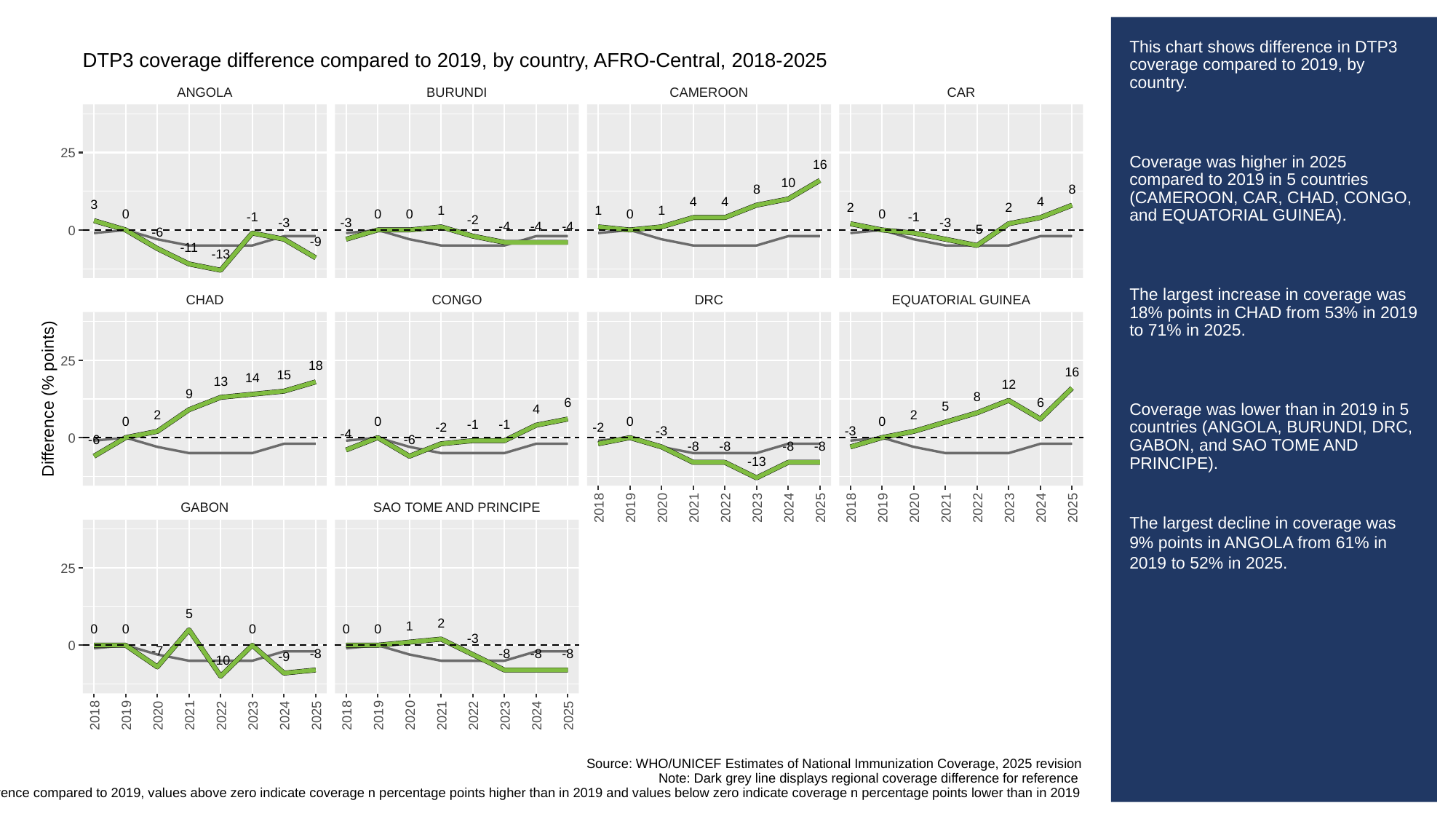

# This chart shows difference in DTP3 coverage compared to 2019, by country.

Coverage was higher in 2025 compared to 2019 in 5 countries (CAMEROON, CAR, CHAD, CONGO, and EQUATORIAL GUINEA).

The largest increase in coverage was 18% points in CHAD from 53% in 2019 to 71% in 2025.

Coverage was lower than in 2019 in 5 countries (ANGOLA, BURUNDI, DRC, GABON, and SAO TOME AND PRINCIPE).

The largest decline in coverage was 9% points in ANGOLA from 61% in 2019 to 52% in 2025.

DTP3 coverage difference compared to 2019, by country, AFRO-Central, 2018-2025
ANGOLA
BURUNDI
CAMEROON
CAR

25

16
10

8
8

4
4
4
3
2
2

1
1
1
0
0
0
0
0
-1
-1
-2
-3
-3
-3

-4
-4
-4
-5
0

-6

-9
-11
-13

CHAD
CONGO
DRC
EQUATORIAL GUINEA

25

18
16
15
14
13
12

9
8
Difference (% points)
6
6

5
4
2
2
0
0
0
0

-1
-1
-2
-2
-3
-3
-4
0
-6
-6

-8
-8
-8
-8
-13

GABON
SAO TOME AND PRINCIPE
2018
2019
2020
2021
2022
2023
2024
2025
2018
2019
2020
2021
2022
2023
2024
2025

25

5
2
1
0
0
0
0
0

-3

0

-7
-8
-8
-8
-8
-9
-10

2018
2019
2020
2021
2022
2023
2024
2025
2018
2019
2020
2021
2022
2023
2024
2025
Source: WHO/UNICEF Estimates of National Immunization Coverage, 2025 revision
Note: Dark grey line displays regional coverage difference for reference
When looking at coverage difference compared to 2019, values above zero indicate coverage n percentage points higher than in 2019 and values below zero indicate coverage n percentage points lower than in 2019